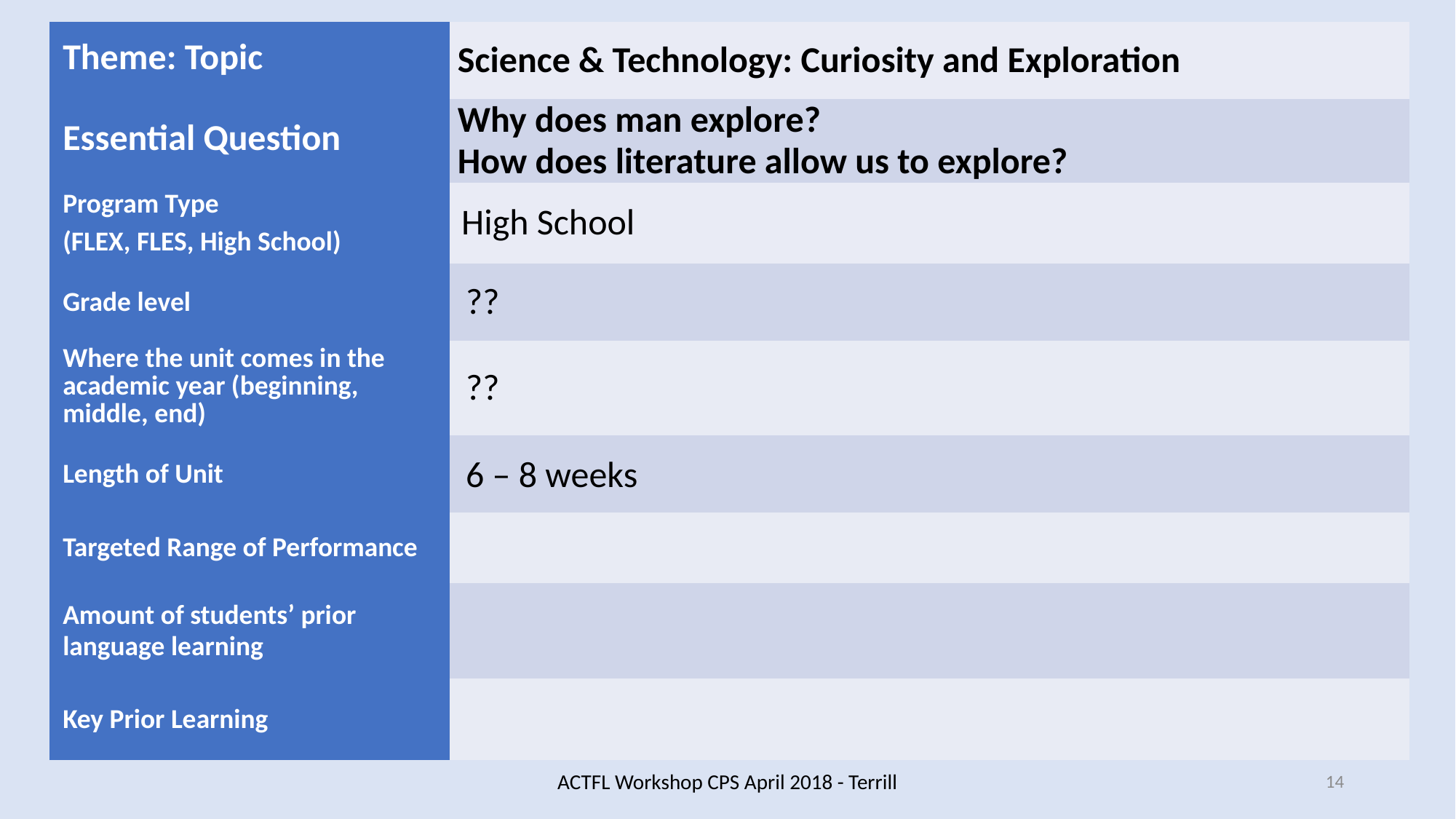

| Theme: Topic | Science & Technology: Curiosity and Exploration |
| --- | --- |
| Essential Question | Why does man explore? How does literature allow us to explore? |
| Program Type (FLEX, FLES, High School) | High School |
| Grade level | ?? |
| Where the unit comes in the academic year (beginning, middle, end) | ?? |
| Length of Unit | 6 – 8 weeks |
| Targeted Range of Performance |  |
| Amount of students’ prior language learning |  |
| Key Prior Learning |  |
ACTFL Workshop CPS April 2018 - Terrill
14